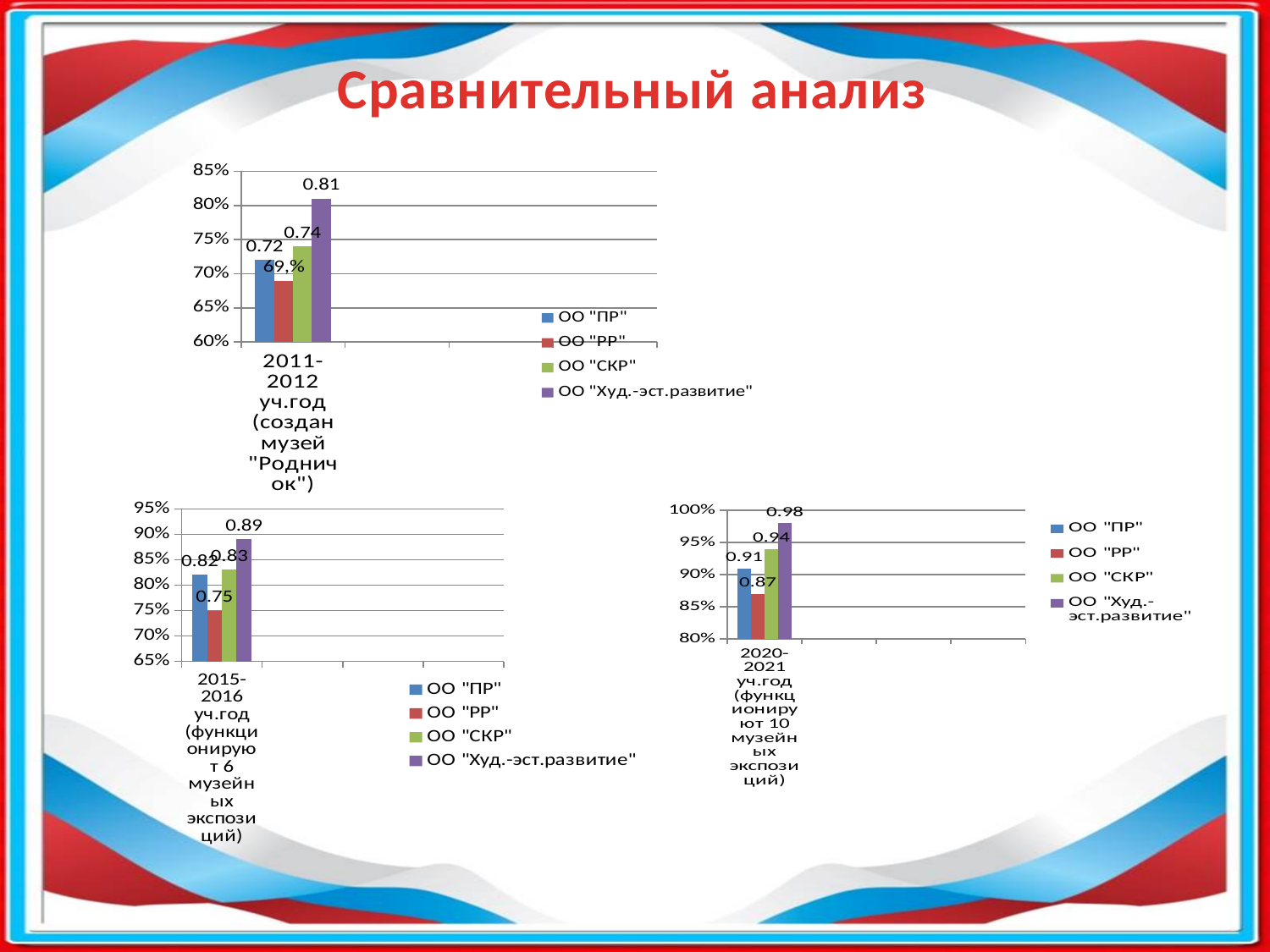

Сравнительный анализ

### Chart

| Category | ОО "ПР" | ОО "РР" | ОО "СКР" | ОО "Худ.-эст.развитие" |
|---|---|---|---|---|
| 2011-2012 уч.год (создан музей "Родничок") | 0.72 | 0.69 | 0.74 | 0.81 |

### Chart

| Category | ОО "ПР" | ОО "РР" | ОО "СКР" | ОО "Худ.-эст.развитие" |
|---|---|---|---|---|
| 2015-2016 уч.год (функционируют 6 музейных экспозиций) | 0.82 | 0.75 | 0.83 | 0.89 |

### Chart

| Category | ОО "ПР" | ОО "РР" | ОО "СКР" | ОО "Худ.-эст.развитие" |
|---|---|---|---|---|
| 2020-2021 уч.год (функционируют 10 музейных экспозиций) | 0.91 | 0.87 | 0.94 | 0.98 |